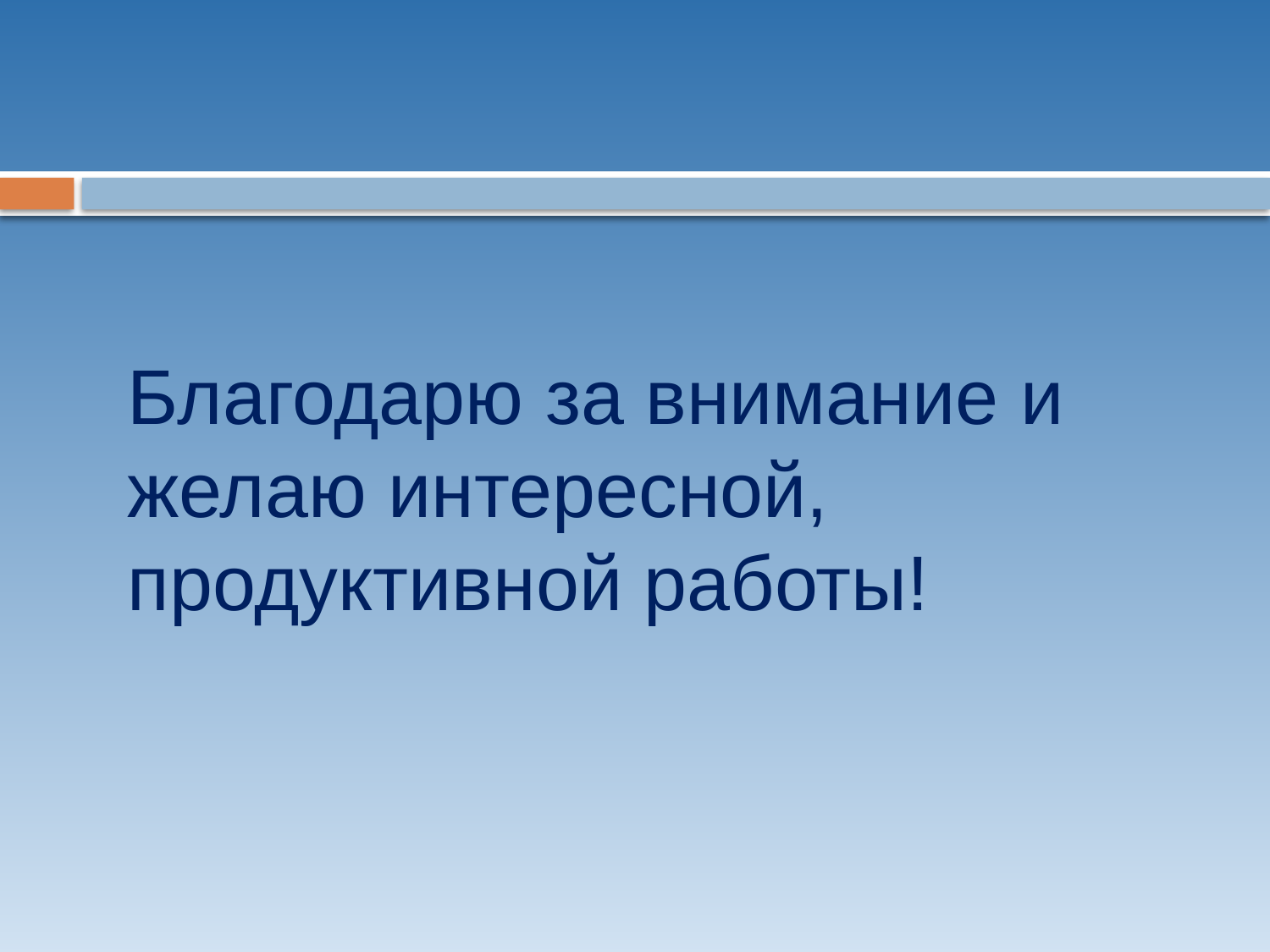

# Благодарю за внимание и желаю интересной, продуктивной работы!